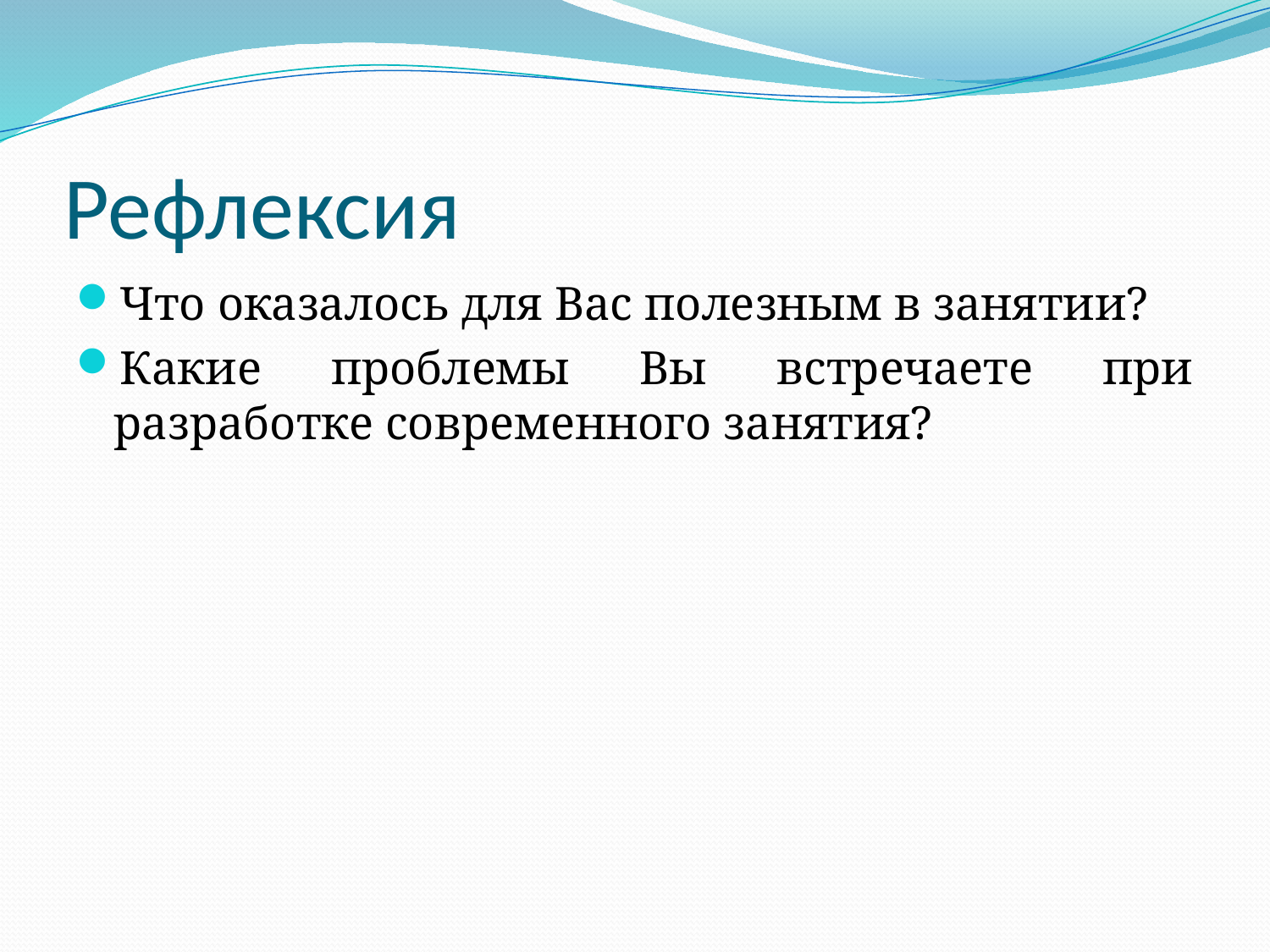

# Рефлексия
Что оказалось для Вас полезным в занятии?
Какие проблемы Вы встречаете при разработке современного занятия?